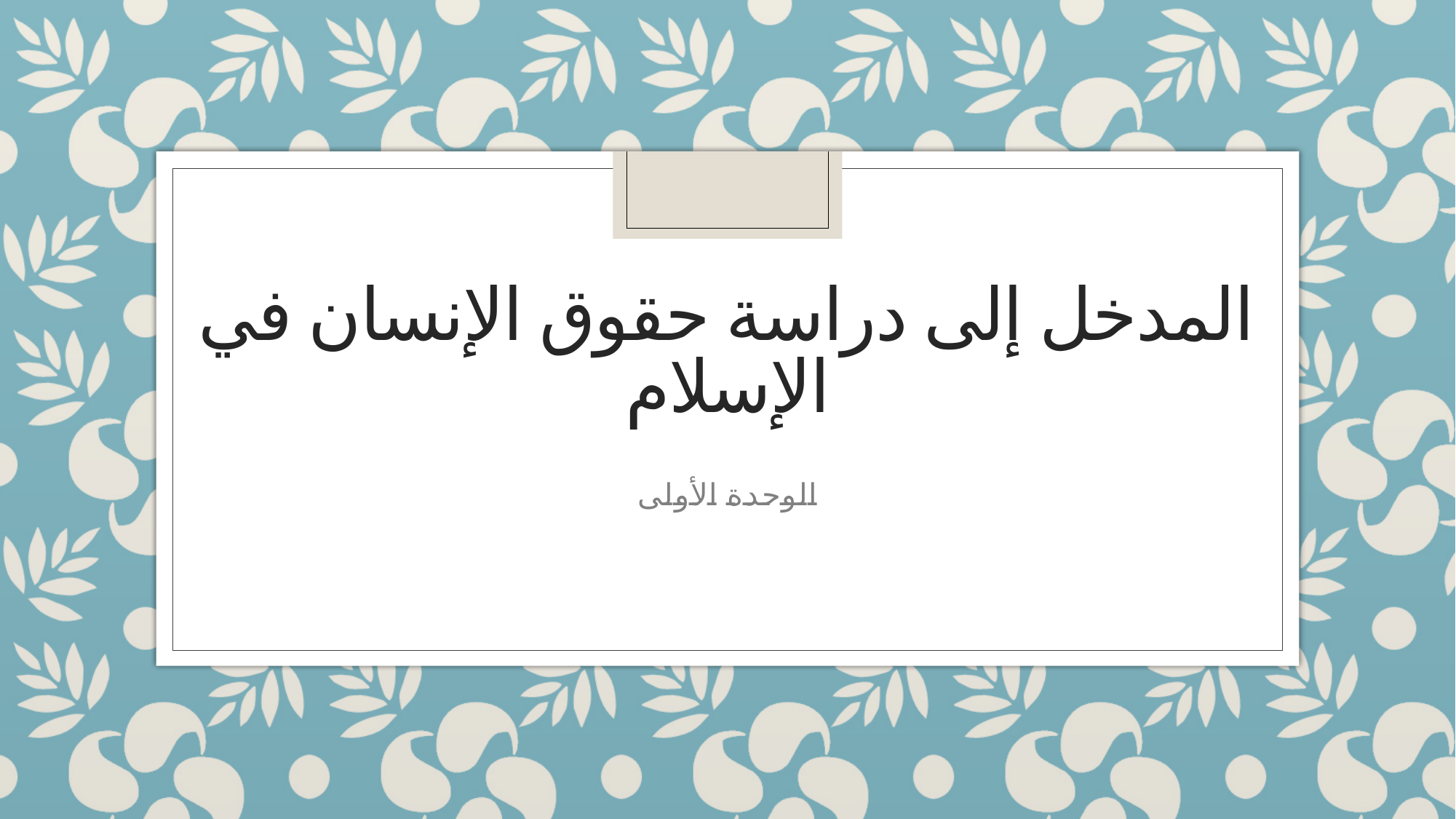

# المدخل إلى دراسة حقوق الإنسان في الإسلام
الوحدة الأولى